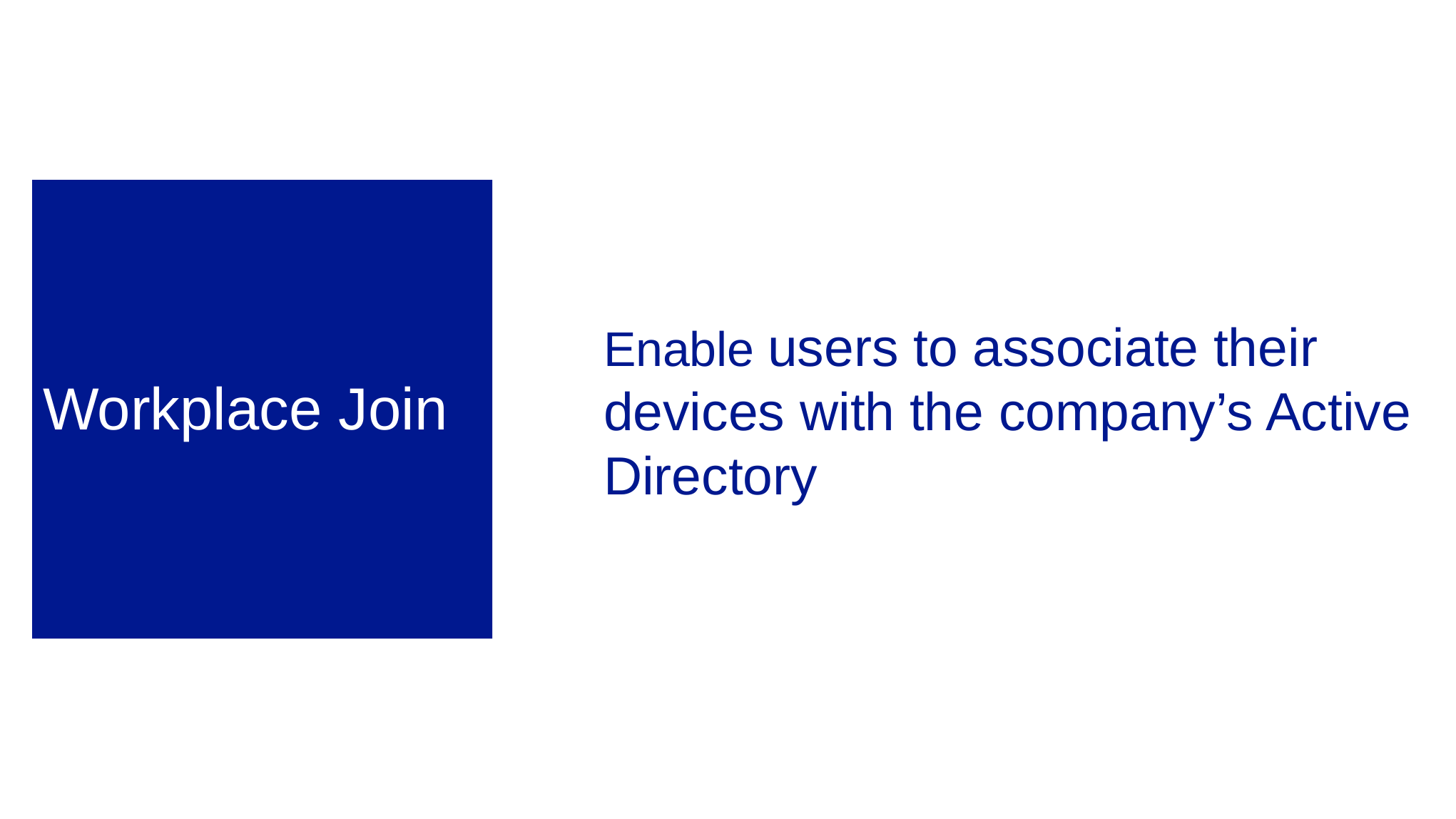

# Workplace Join
Enable users to associate their devices with the company’s Active Directory